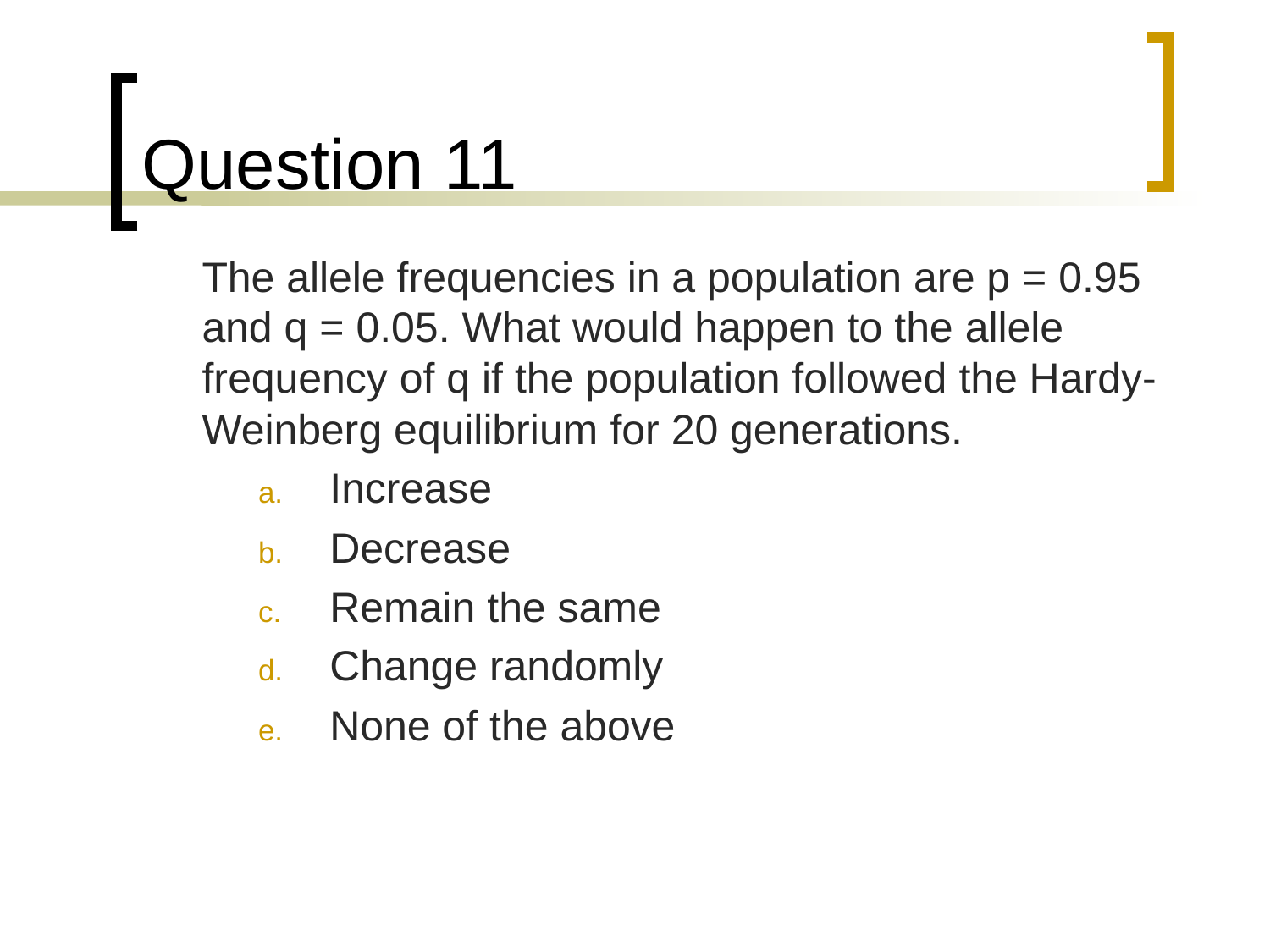

# Question 11
	The allele frequencies in a population are p = 0.95 and q = 0.05. What would happen to the allele frequency of q if the population followed the Hardy-Weinberg equilibrium for 20 generations.
Increase
Decrease
Remain the same
Change randomly
None of the above